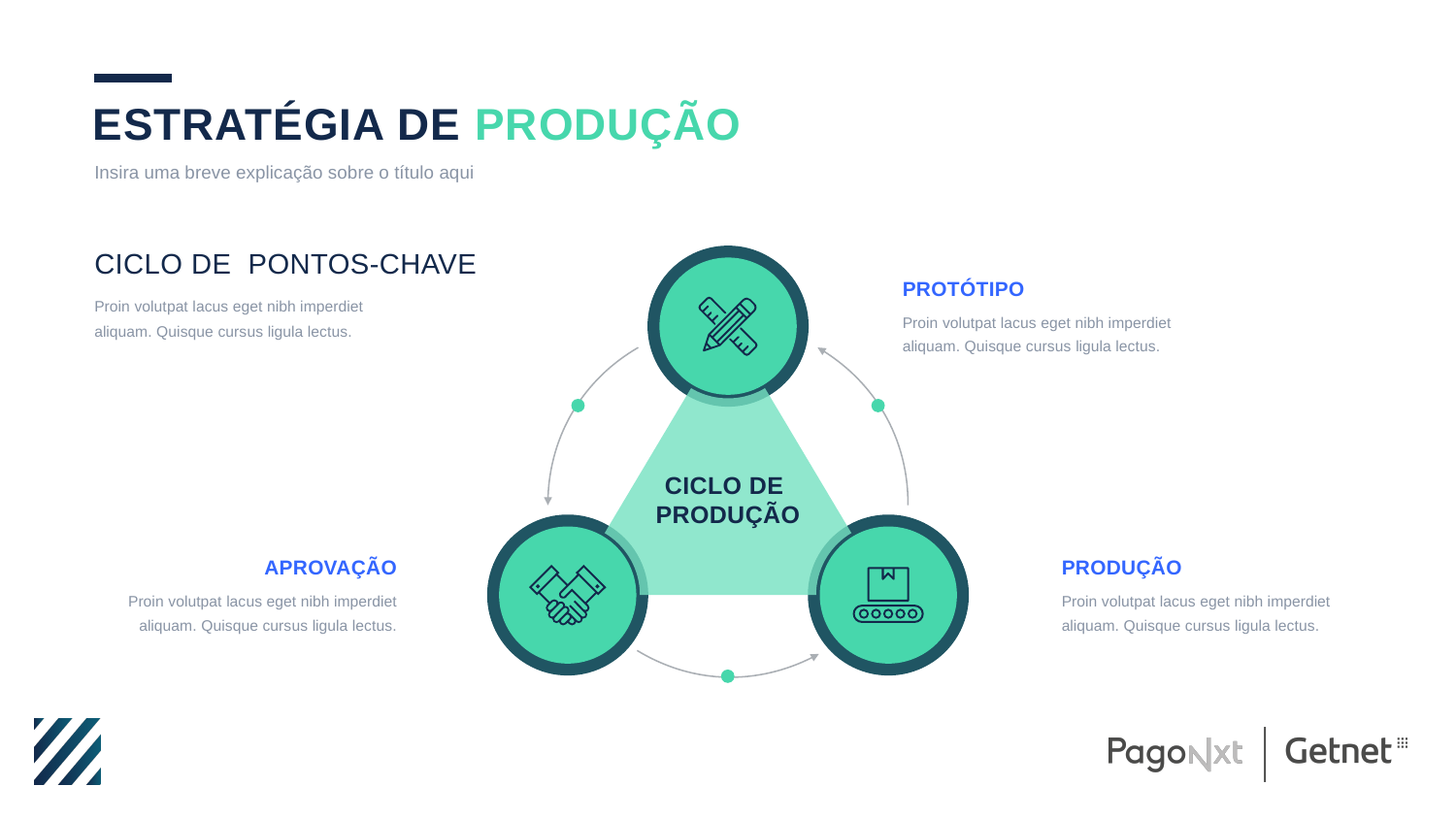

ESTRATÉGIA DE PRODUÇÃO
Insira uma breve explicação sobre o título aqui

ciclo DE  PONTOS-CHAVE
PROTÓTIPO
Proin volutpat lacus eget nibh imperdiet aliquam. Quisque cursus ligula lectus.
Proin volutpat lacus eget nibh imperdiet aliquam. Quisque cursus ligula lectus.

Ciclo de
produção

APROVAÇÃO
PRODUÇÃO
Proin volutpat lacus eget nibh imperdiet aliquam. Quisque cursus ligula lectus.
Proin volutpat lacus eget nibh imperdiet aliquam. Quisque cursus ligula lectus.